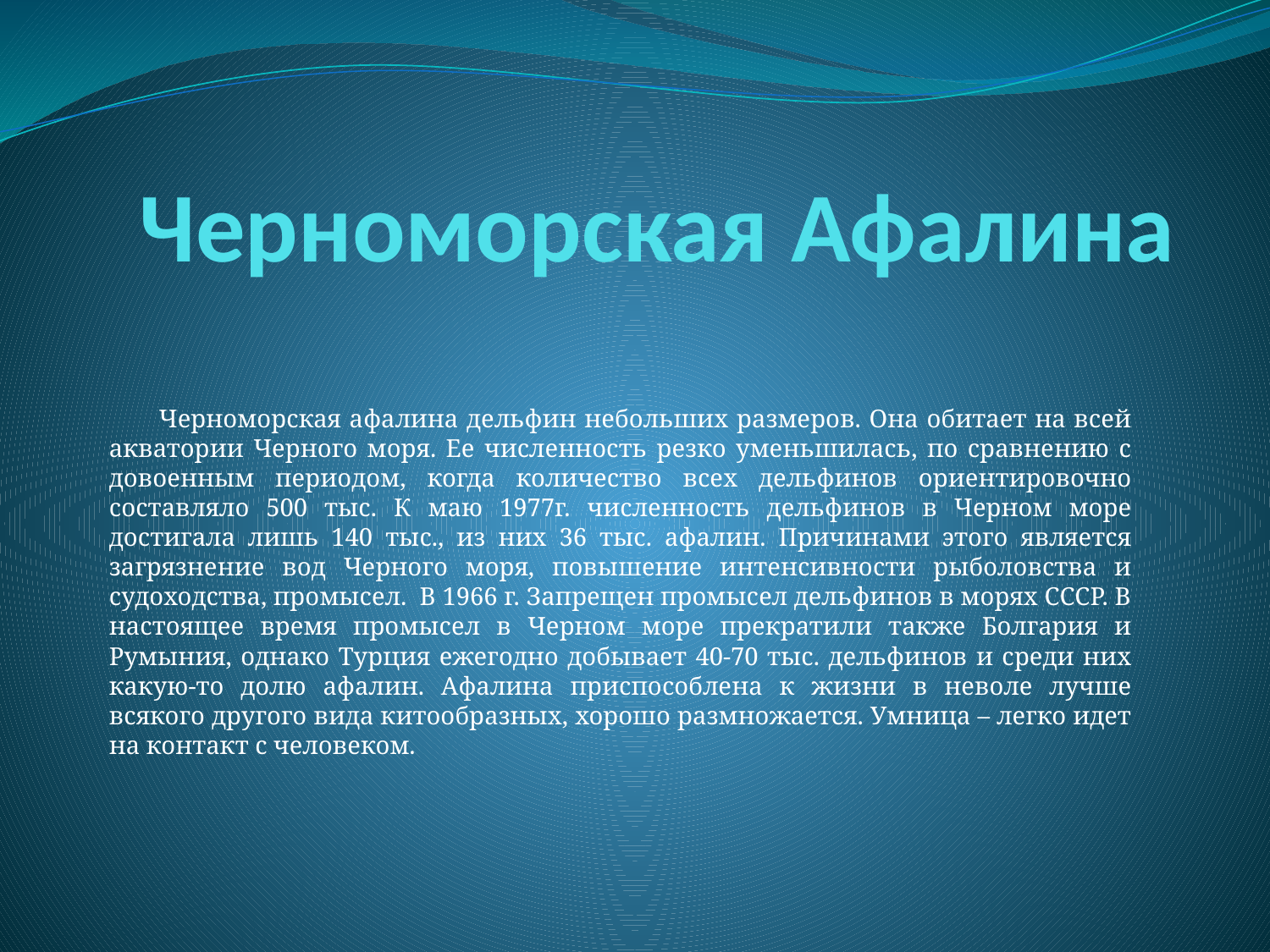

# Черноморская Афалина
      Черноморская афалина дельфин небольших размеров. Она обитает на всей акватории Черного моря. Ее численность резко уменьшилась, по сравнению с довоенным периодом, когда количество всех дельфинов ориентировочно составляло 500 тыс. К маю 1977г. численность дельфинов в Черном море достигала лишь 140 тыс., из них 36 тыс. афалин. Причинами этого является загрязнение вод Черного моря, повышение интенсивности рыболовства и судоходства, промысел.  В 1966 г. Запрещен промысел дельфинов в морях СССР. В настоящее время промысел в Черном море прекратили также Болгария и Румыния, однако Турция ежегодно добывает 40-70 тыс. дельфинов и среди них какую-то долю афалин. Афалина приспособлена к жизни в неволе лучше всякого другого вида китообразных, хорошо размножается. Умница – легко идет на контакт с человеком.